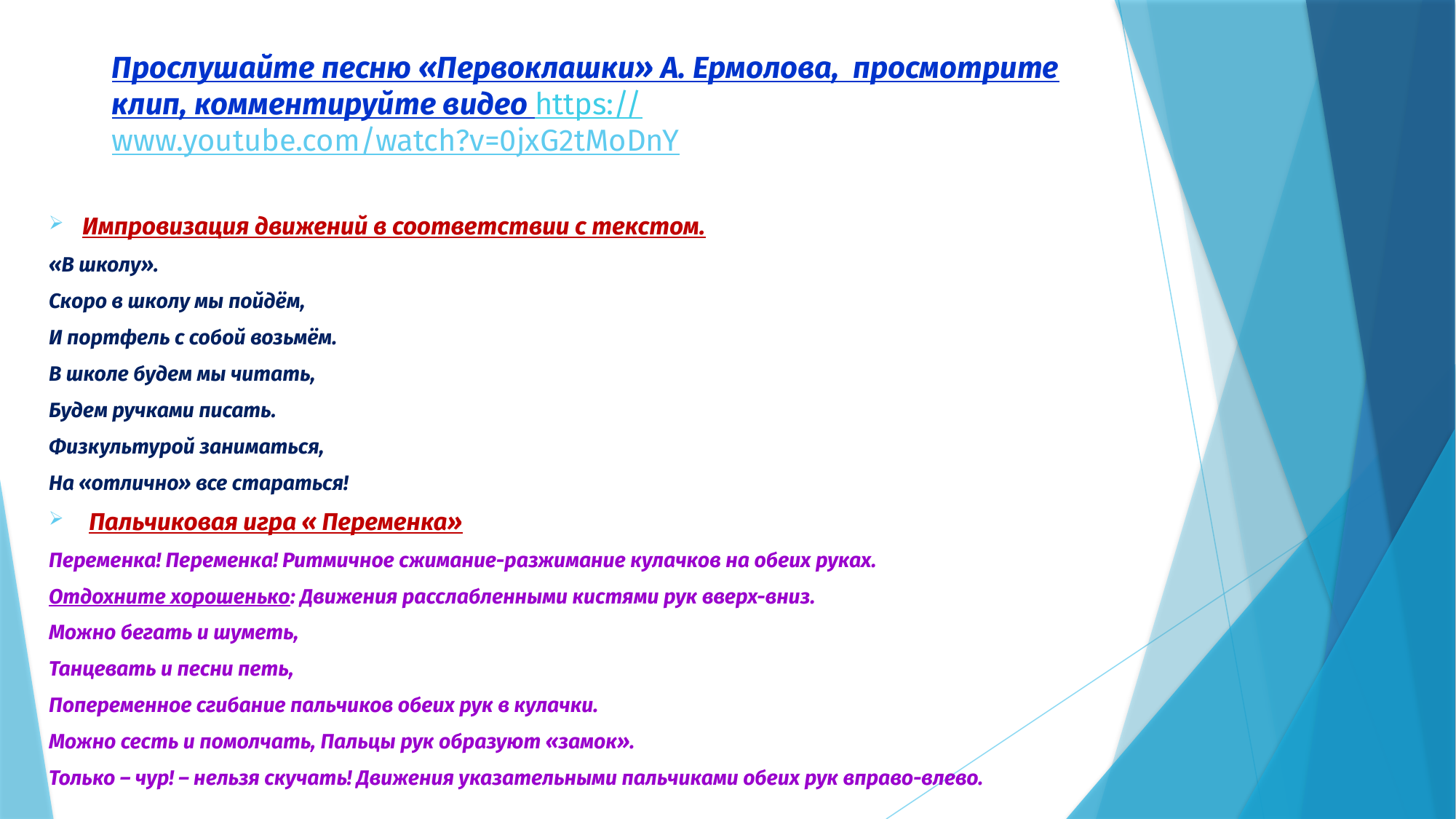

# Прослушайте песню «Первоклашки» А. Ермолова,  просмотрите клип, комментируйте видео https://www.youtube.com/watch?v=0jxG2tMoDnY

Импровизация движений в соответствии с текстом.
«В школу».
Скоро в школу мы пойдём,
И портфель с собой возьмём.
В школе будем мы читать,
Будем ручками писать.
Физкультурой заниматься,
На «отлично» все стараться!
Пальчиковая игра « Переменка»
Переменка! Переменка! Ритмичное сжимание-разжимание кулачков на обеих руках.
Отдохните хорошенько: Движения расслабленными кистями рук вверх-вниз.
Можно бегать и шуметь,
Танцевать и песни петь,
Попеременное сгибание пальчиков обеих рук в кулачки.
Можно сесть и помолчать, Пальцы рук образуют «замок».
Только – чур! – нельзя скучать! Движения указательными пальчиками обеих рук вправо-влево.